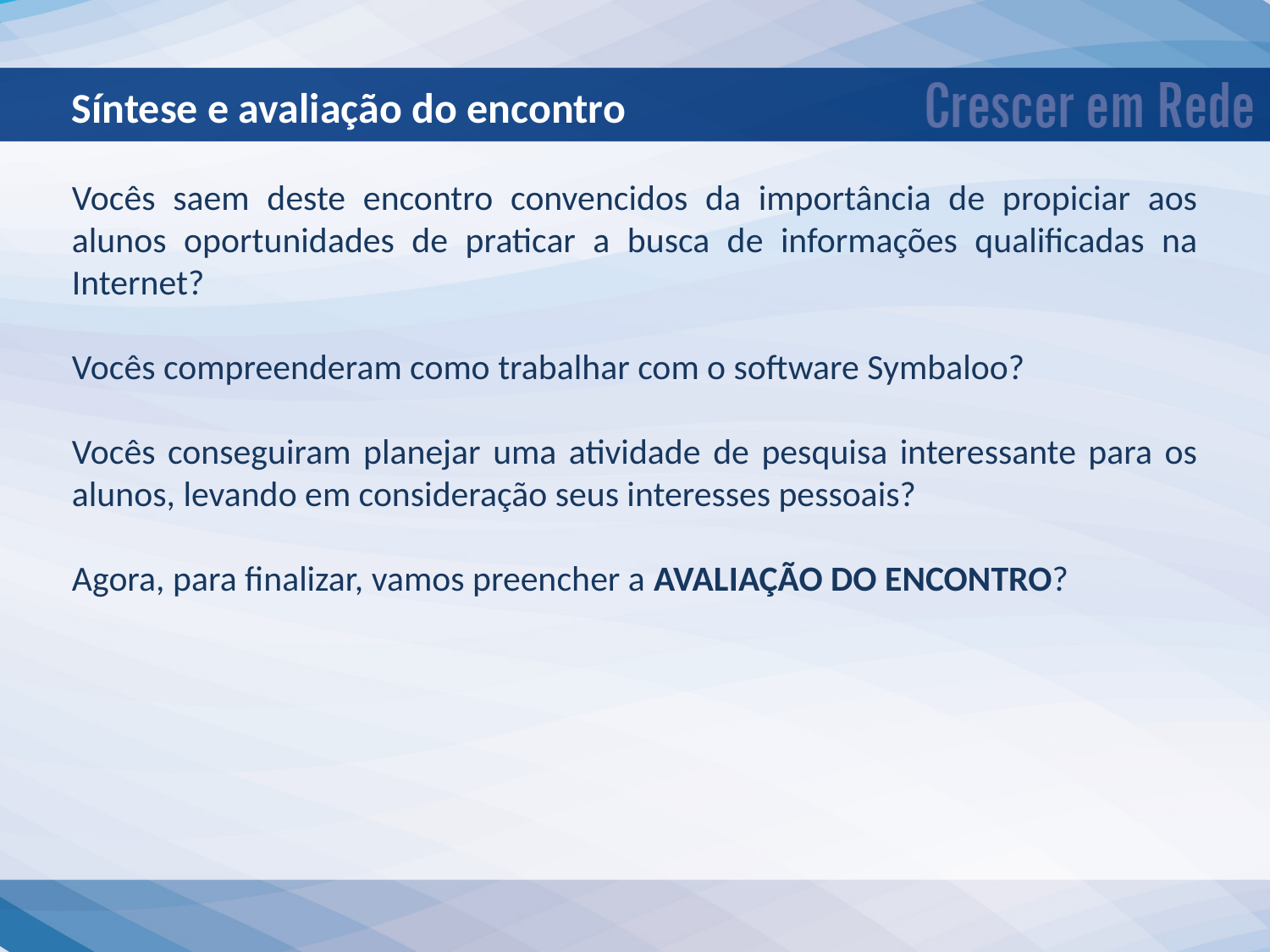

Síntese e avaliação do encontro

Vocês saem deste encontro convencidos da importância de propiciar aos alunos oportunidades de praticar a busca de informações qualificadas na Internet?

Vocês compreenderam como trabalhar com o software Symbaloo?

Vocês conseguiram planejar uma atividade de pesquisa interessante para os alunos, levando em consideração seus interesses pessoais?

Agora, para finalizar, vamos preencher a AVALIAÇÃO DO ENCONTRO?